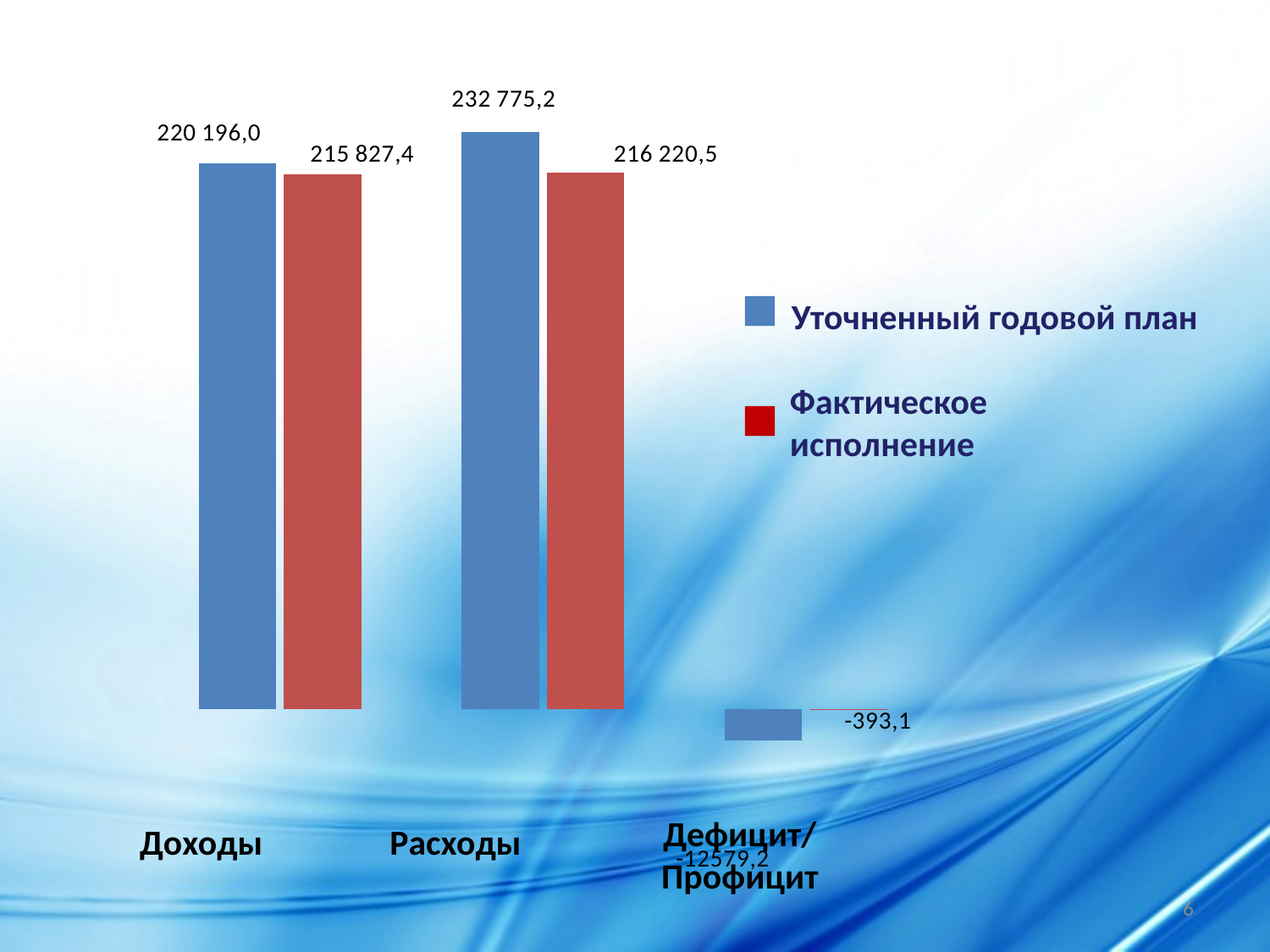

### Chart

| Category | План на год | Фактическое исполнение |
|---|---|---|
| Доходы | 220196.0 | 215827.4 |
| Расходы | 232775.2 | 216220.5 |
| Дефицит | -12579.2 | -393.1 |
| Муниц.долг | 0.0 | 0.0 |
Уточненный годовой план

Фактическое исполнение

Дефицит/Профицит
Доходы
Расходы

6